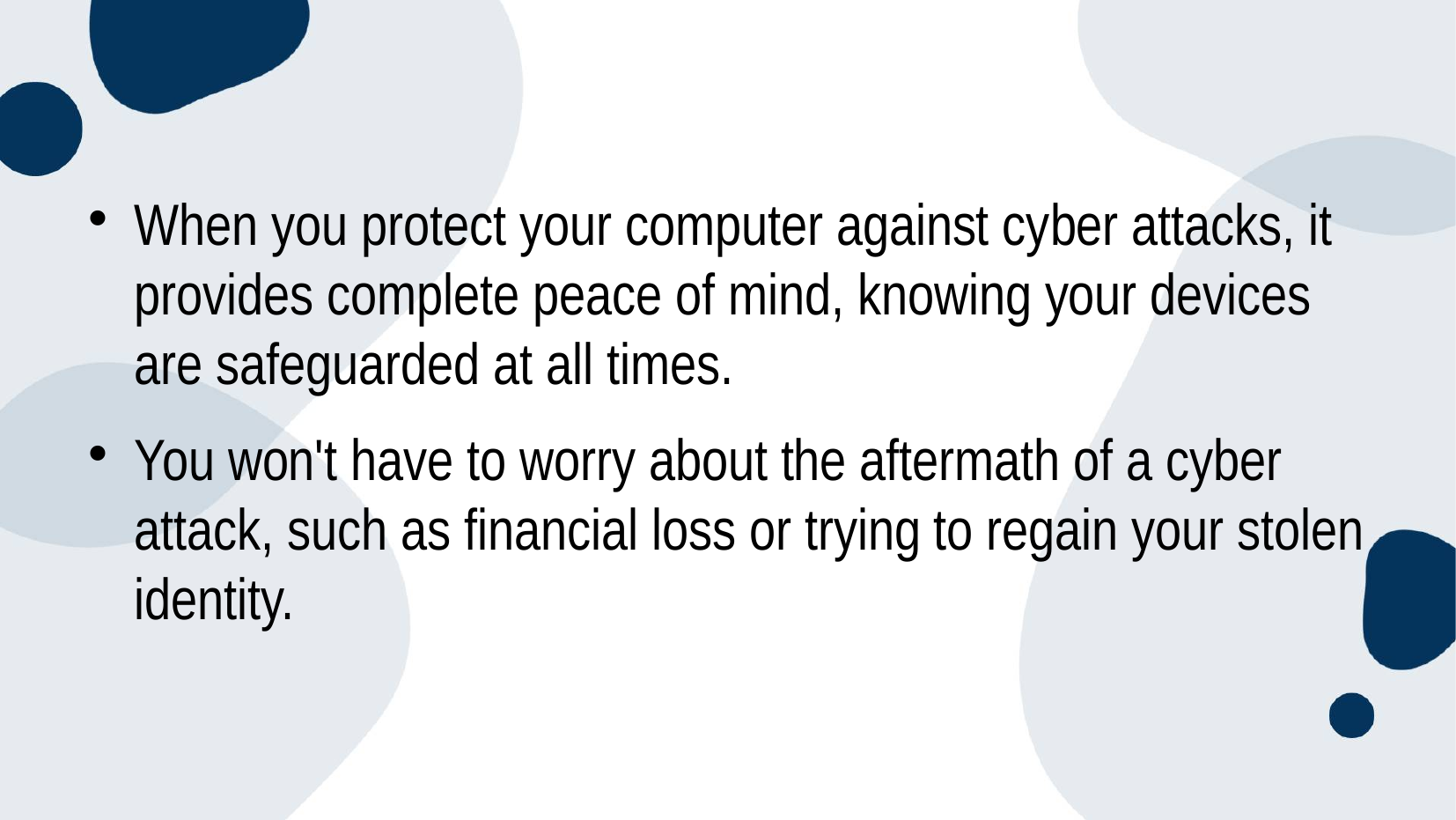

#
When you protect your computer against cyber attacks, it provides complete peace of mind, knowing your devices are safeguarded at all times.
You won't have to worry about the aftermath of a cyber attack, such as financial loss or trying to regain your stolen identity.